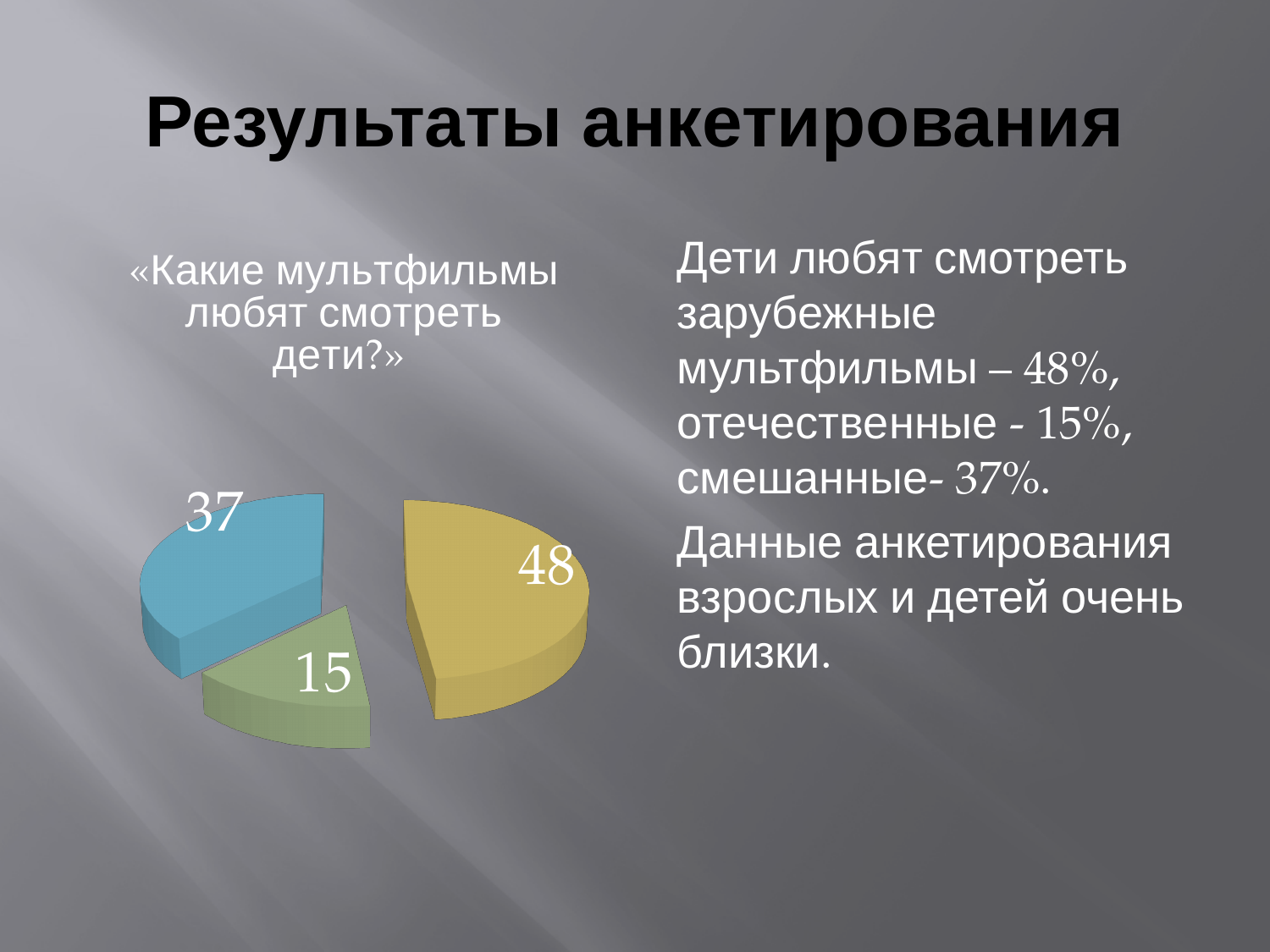

# Результаты анкетирования

[unsupported chart]

Дети любят смотреть зарубежные мультфильмы – 48%, отечественные - 15%, смешанные- 37%.
Данные анкетирования взрослых и детей очень близки.